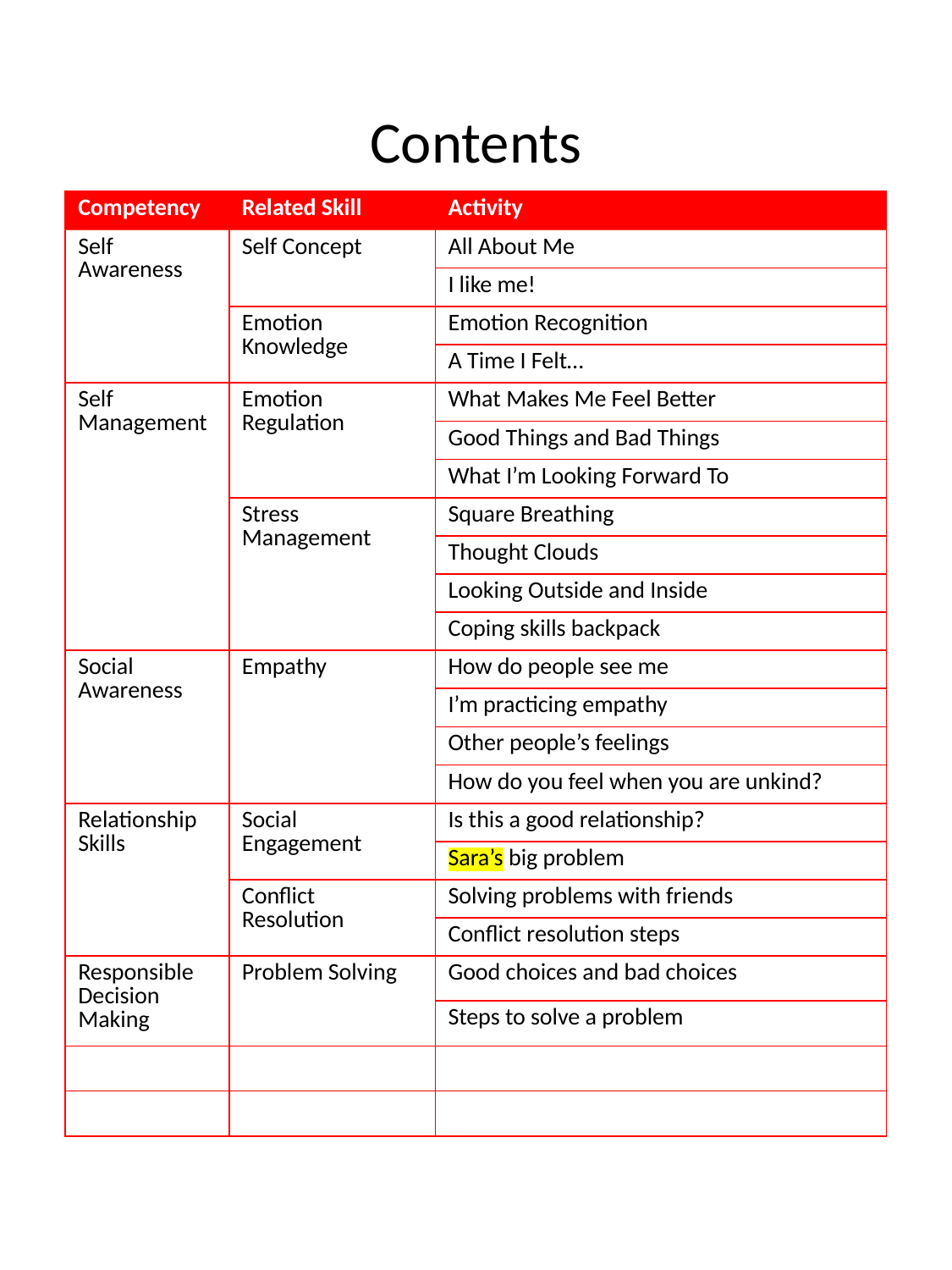

# Contents
| Competency | Related Skill | Activity |
| --- | --- | --- |
| Self Awareness | Self Concept | All About Me |
|  |  | I like me! |
|  | Emotion Knowledge | Emotion Recognition |
|  |  | A Time I Felt… |
| Self Management | Emotion Regulation | What Makes Me Feel Better |
|  |  | Good Things and Bad Things |
|  |  | What I’m Looking Forward To |
|  | Stress Management | Square Breathing |
|  |  | Thought Clouds |
|  |  | Looking Outside and Inside |
|  |  | Coping skills backpack |
| Social Awareness | Empathy | How do people see me |
|  |  | I’m practicing empathy |
|  |  | Other people’s feelings |
|  |  | How do you feel when you are unkind? |
| Relationship Skills | Social Engagement | Is this a good relationship? |
|  |  | Sara’s big problem |
|  | Conflict Resolution | Solving problems with friends |
|  |  | Conflict resolution steps |
| Responsible Decision Making | Problem Solving | Good choices and bad choices |
|  |  | Steps to solve a problem |
|  |  |  |
|  |  |  |